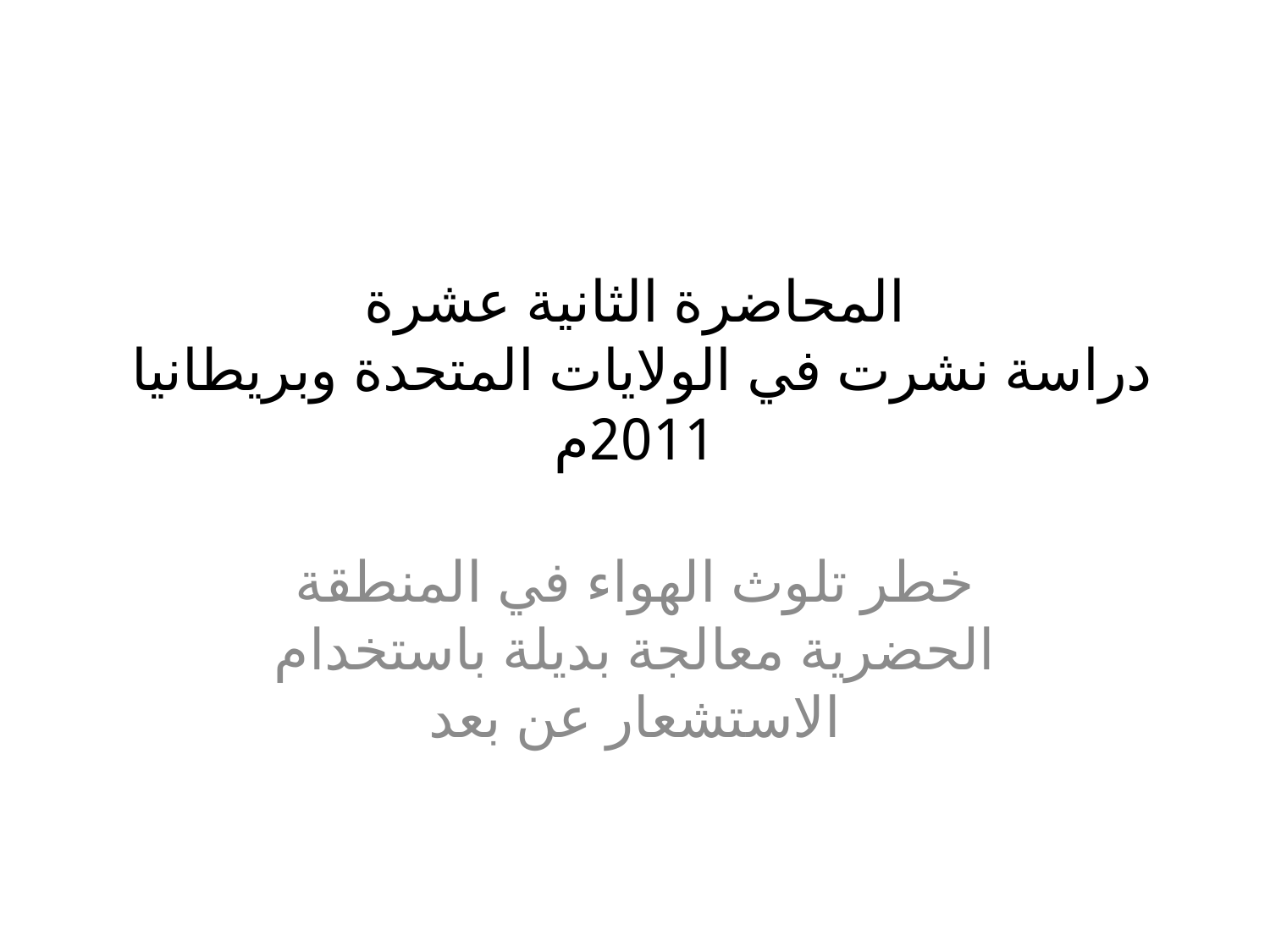

# المحاضرة الثانية عشرة دراسة نشرت في الولايات المتحدة وبريطانيا 2011م
خطر تلوث الهواء في المنطقة الحضرية معالجة بديلة باستخدام الاستشعار عن بعد